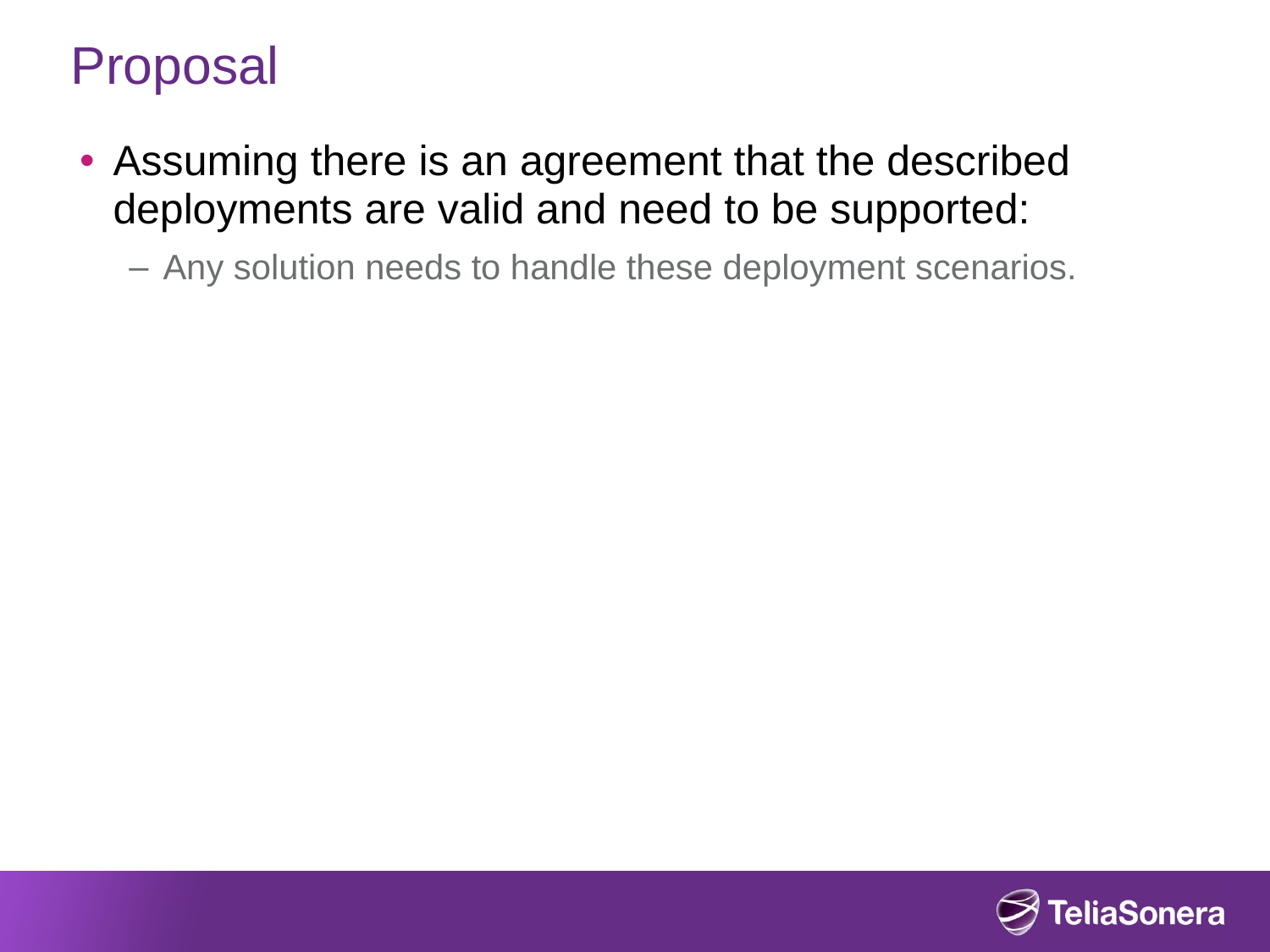

# Proposal
Assuming there is an agreement that the described deployments are valid and need to be supported:
Any solution needs to handle these deployment scenarios.